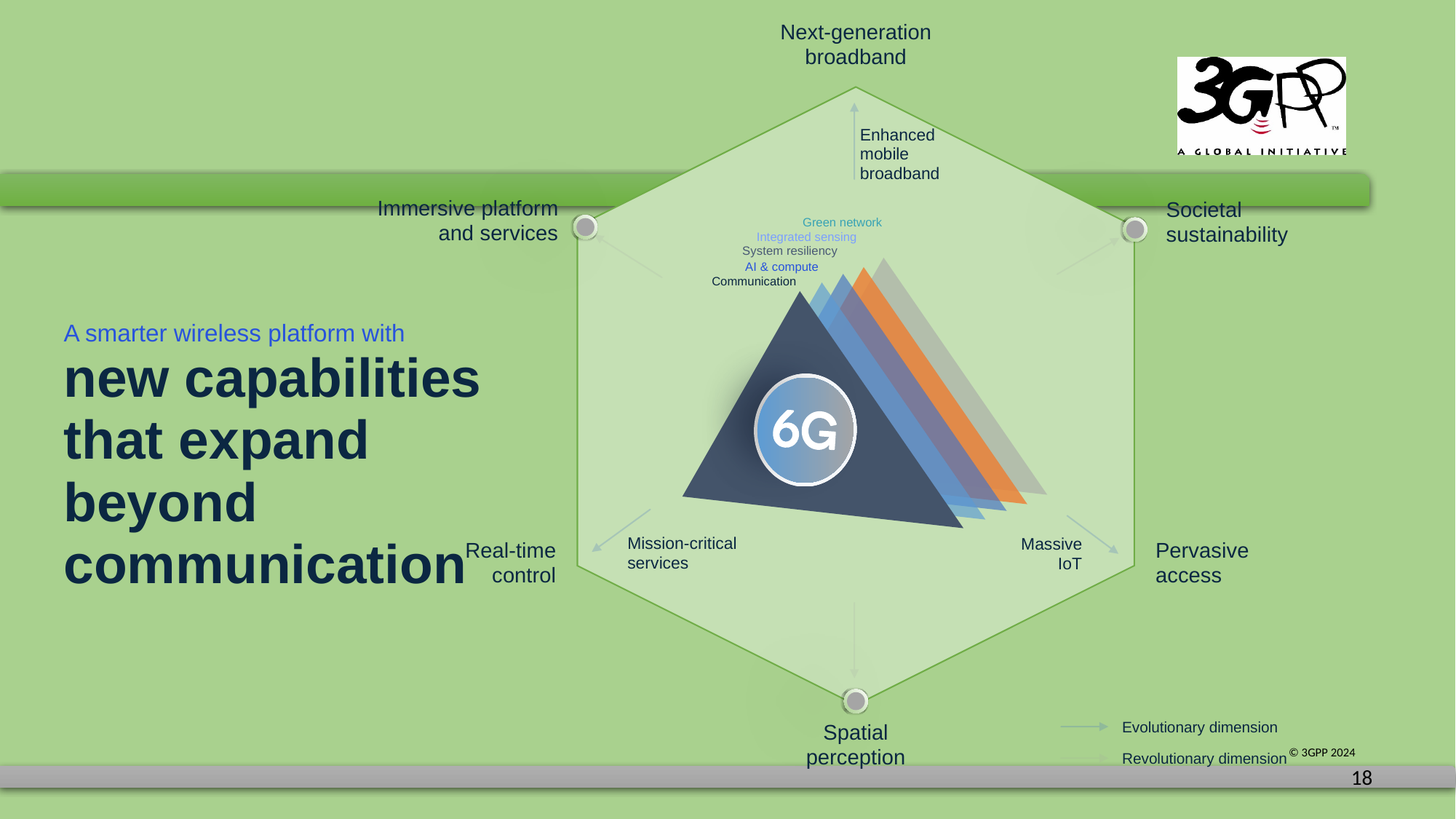

Next-generation broadband

Enhanced mobile broadband
Immersive platform and services
Societal sustainability

Green network
Integrated sensing
System resiliency

AI & compute

Communication

A smarter wireless platform with
new capabilities that expand beyond communication

Mission-critical services
Massive IoT
Real-time control
Pervasive access

Evolutionary dimension
Spatial perception
Revolutionary dimension